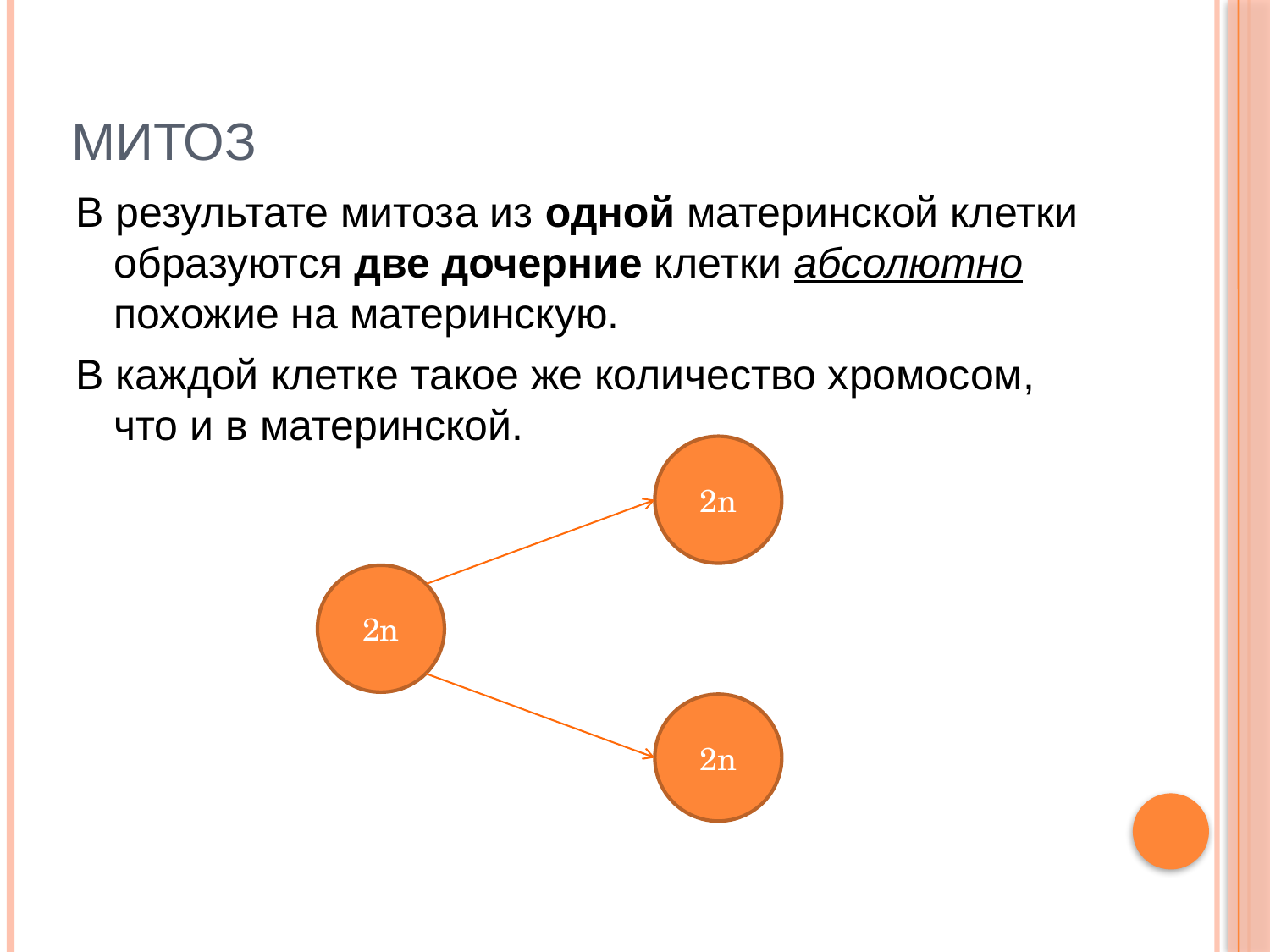

# Митоз
В результате митоза из одной материнской клетки образуются две дочерние клетки абсолютно похожие на материнскую.
В каждой клетке такое же количество хромосом, что и в материнской.
2n
2n
2n